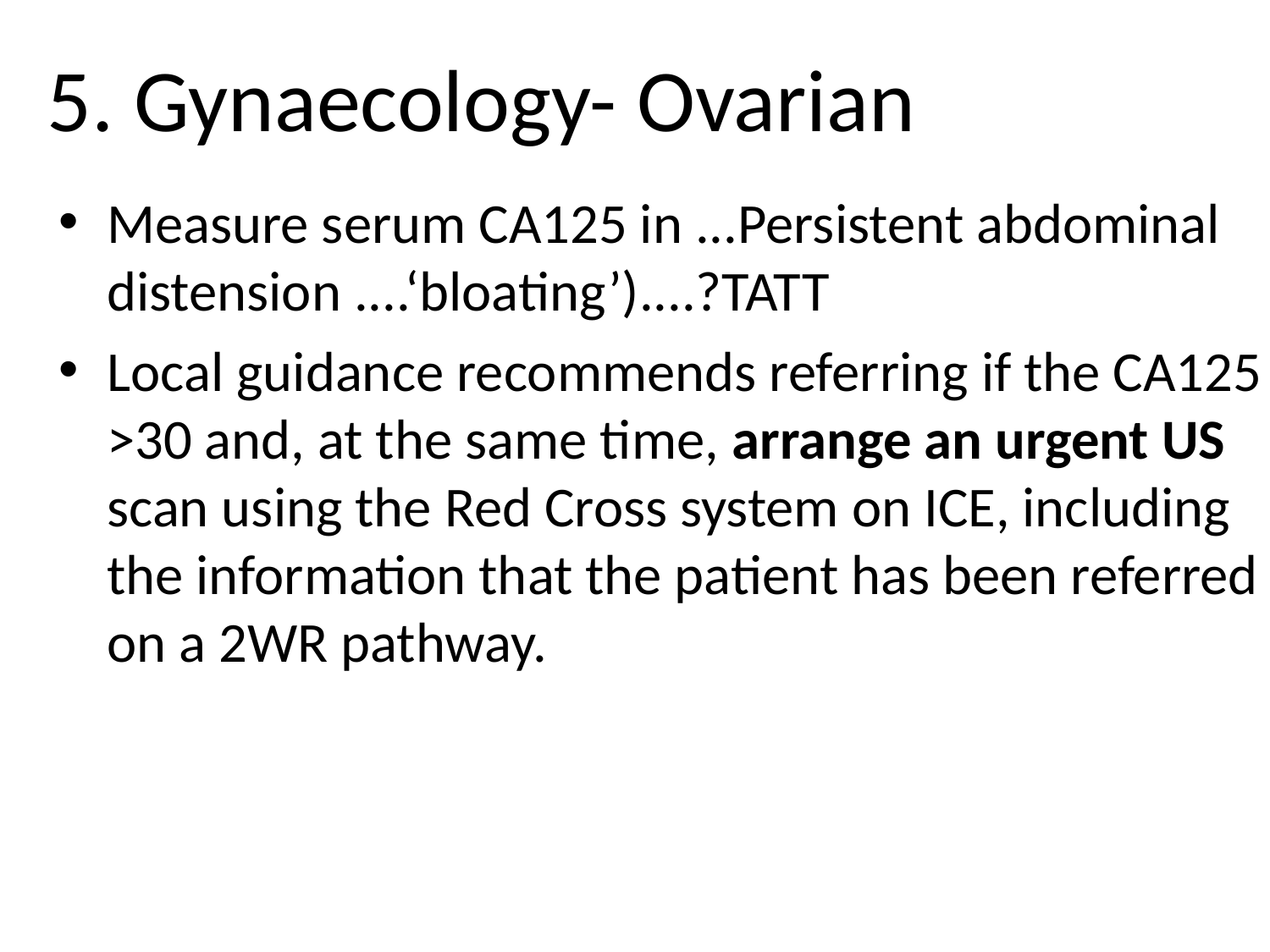

# 5. Gynaecology- Ovarian
Measure serum CA125 in ...Persistent abdominal distension ....‘bloating’)....?TATT
Local guidance recommends referring if the CA125 >30 and, at the same time, arrange an urgent US scan using the Red Cross system on ICE, including the information that the patient has been referred on a 2WR pathway.